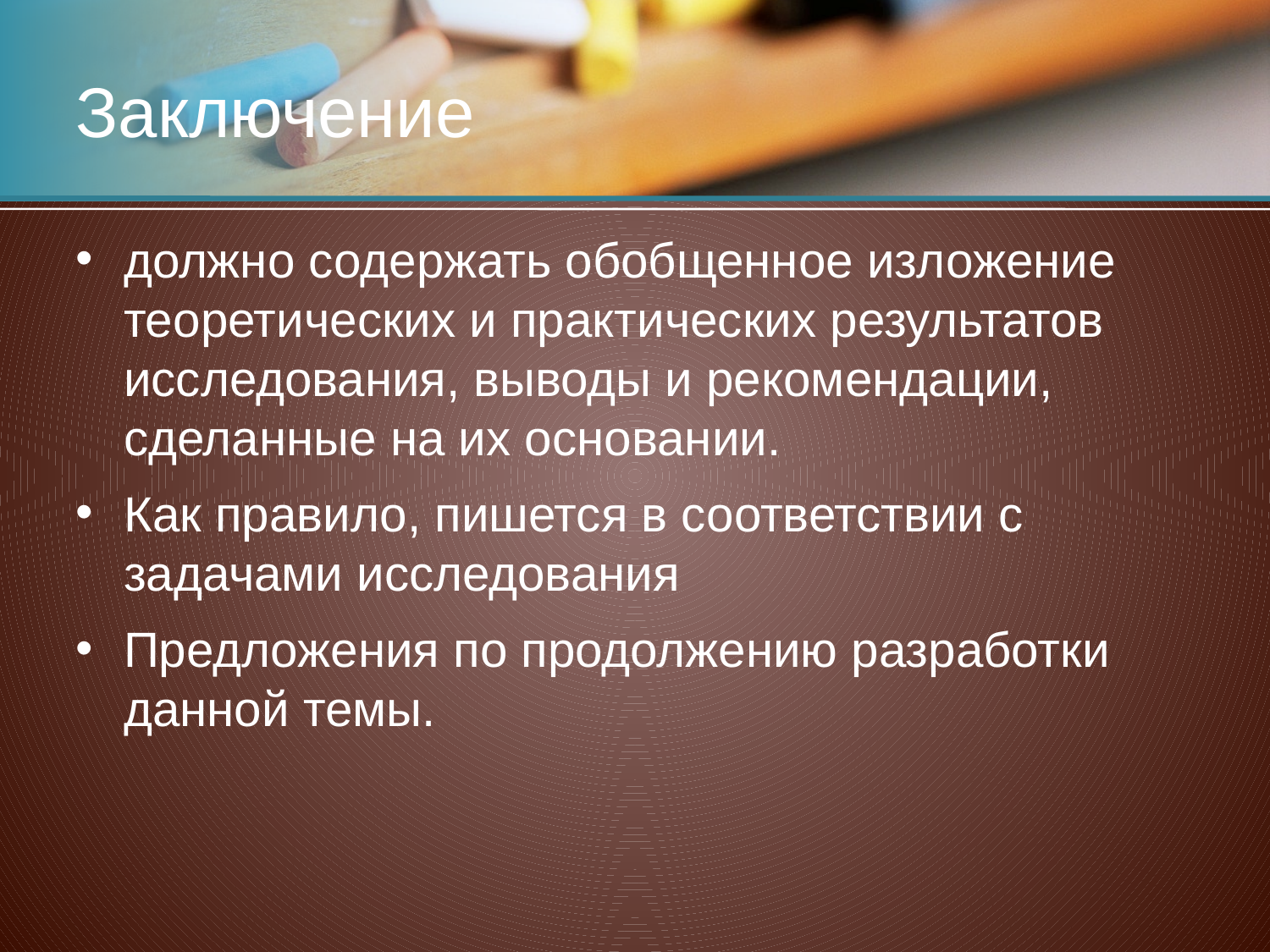

# Заключение
должно содержать обобщенное изложение теоретических и практических результатов исследования, выводы и рекомендации, сделанные на их основании.
Как правило, пишется в соответствии с задачами исследования
Предложения по продолжению разработки данной темы.